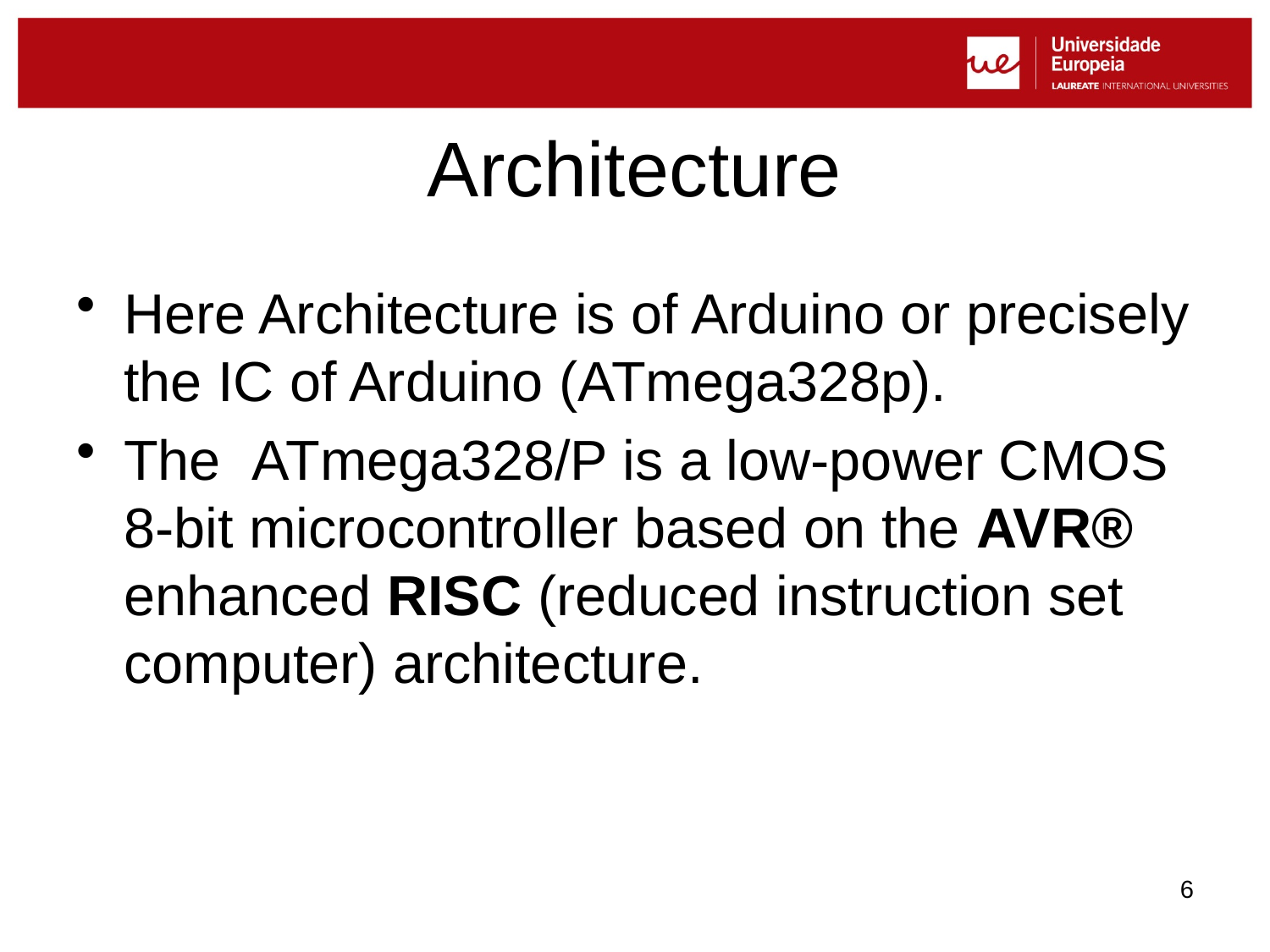

# Architecture
Here Architecture is of Arduino or precisely the IC of Arduino (ATmega328p).
The  ATmega328/P is a low-power CMOS 8-bit microcontroller based on the AVR® enhanced RISC (reduced instruction set computer) architecture.
6